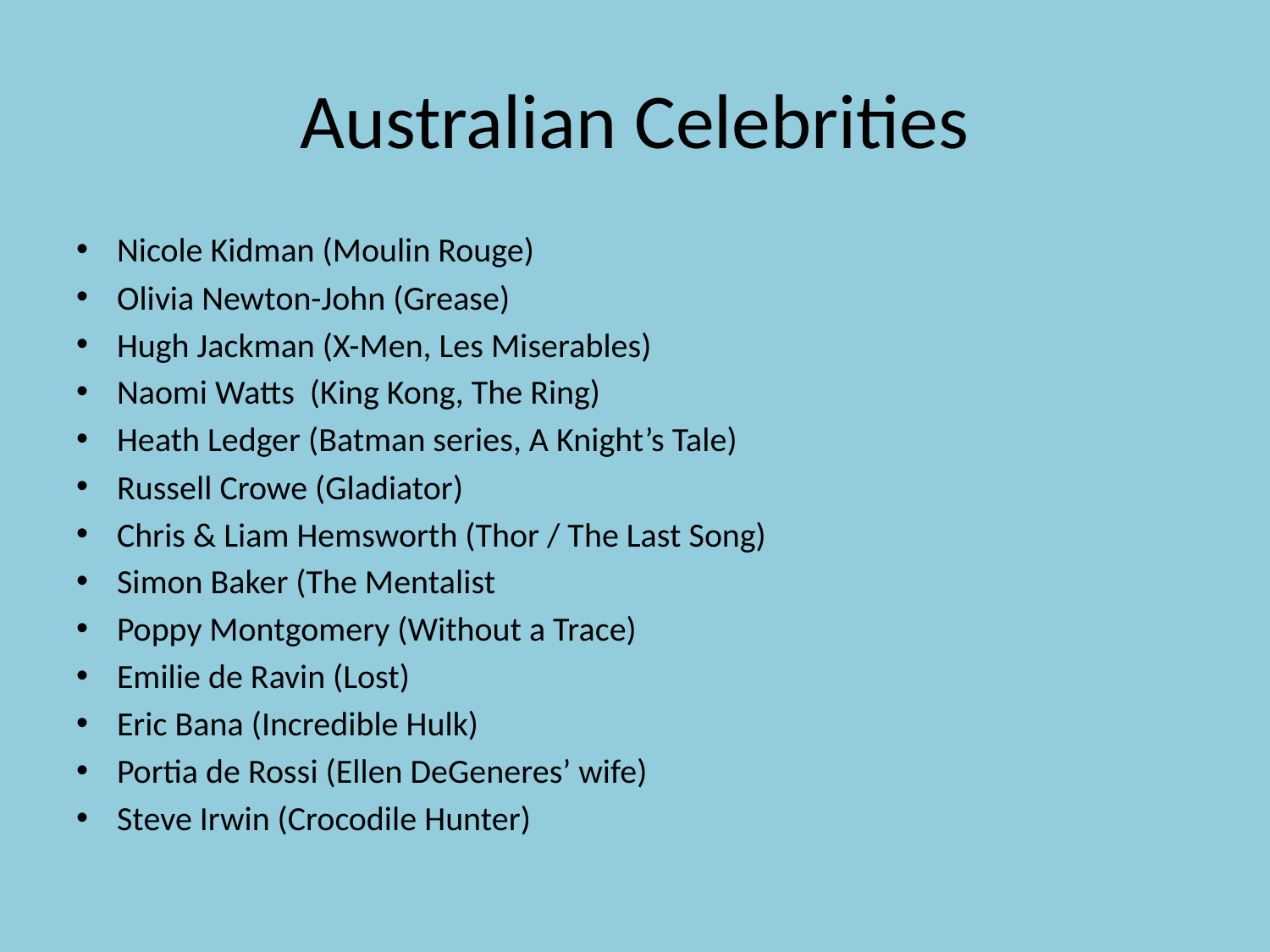

# Australian Celebrities
Nicole Kidman (Moulin Rouge)
Olivia Newton-John (Grease)
Hugh Jackman (X-Men, Les Miserables)
Naomi Watts  (King Kong, The Ring)
Heath Ledger (Batman series, A Knight’s Tale)
Russell Crowe (Gladiator)
Chris & Liam Hemsworth (Thor / The Last Song)
Simon Baker (The Mentalist
Poppy Montgomery (Without a Trace)
Emilie de Ravin (Lost)
Eric Bana (Incredible Hulk)
Portia de Rossi (Ellen DeGeneres’ wife)
Steve Irwin (Crocodile Hunter)